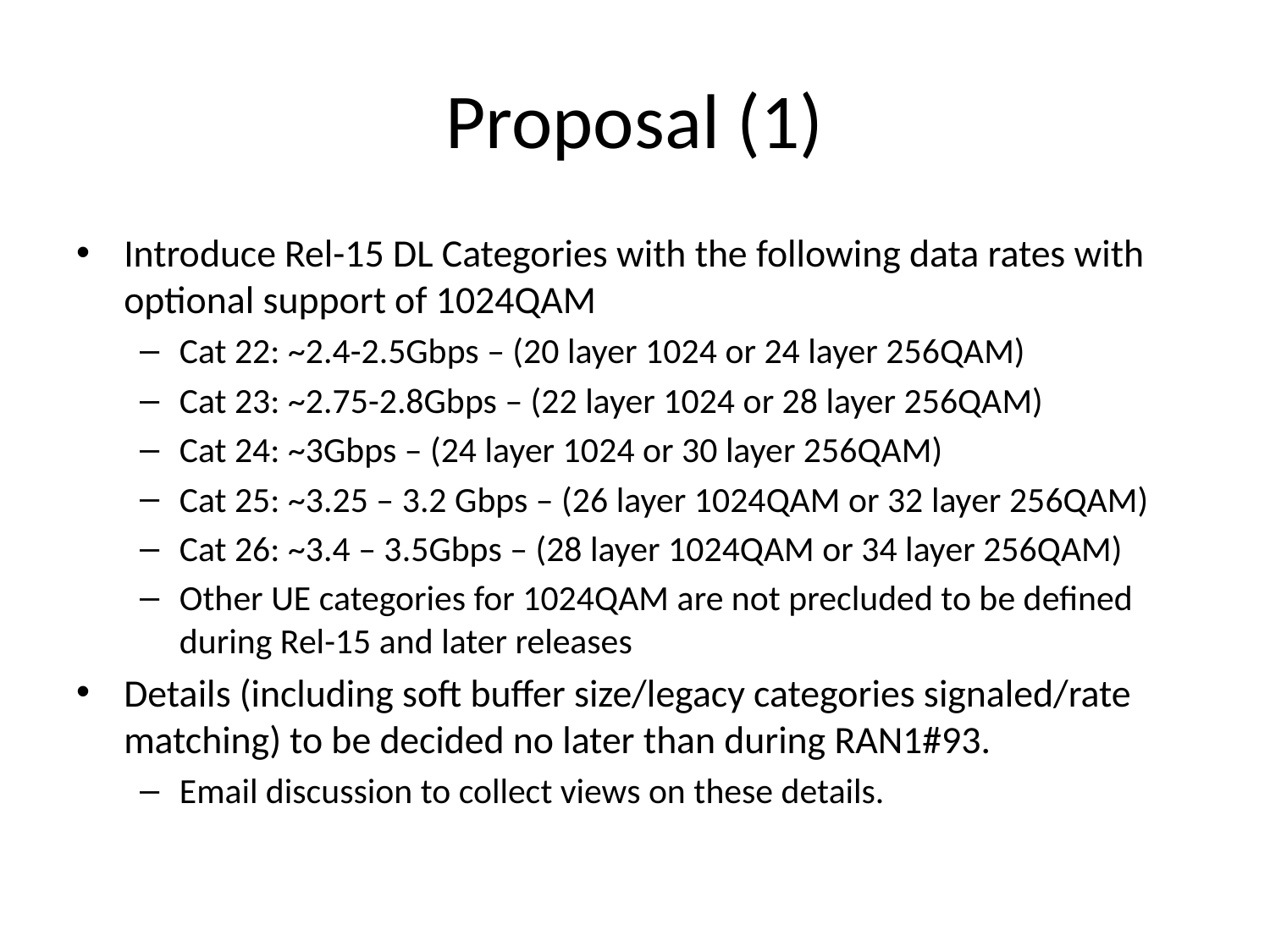

# Proposal (1)
Introduce Rel-15 DL Categories with the following data rates with optional support of 1024QAM
Cat 22: ~2.4-2.5Gbps – (20 layer 1024 or 24 layer 256QAM)
Cat 23: ~2.75-2.8Gbps – (22 layer 1024 or 28 layer 256QAM)
Cat 24: ~3Gbps – (24 layer 1024 or 30 layer 256QAM)
Cat 25: ~3.25 – 3.2 Gbps – (26 layer 1024QAM or 32 layer 256QAM)
Cat 26: ~3.4 – 3.5Gbps – (28 layer 1024QAM or 34 layer 256QAM)
Other UE categories for 1024QAM are not precluded to be defined during Rel-15 and later releases
Details (including soft buffer size/legacy categories signaled/rate matching) to be decided no later than during RAN1#93.
Email discussion to collect views on these details.